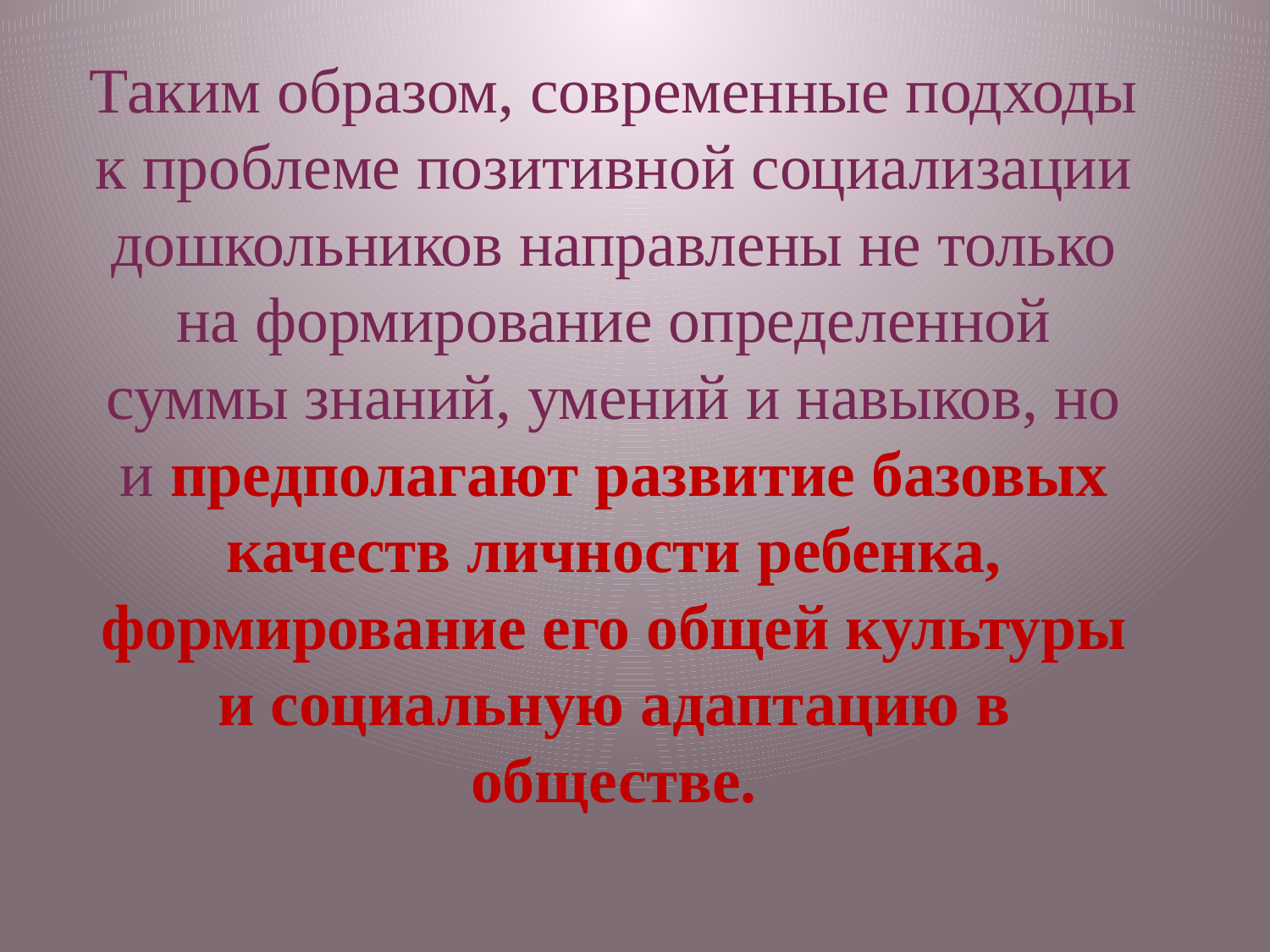

Таким образом, современные подходы к проблеме позитивной социализации дошкольников направлены не только на формирование определенной суммы знаний, умений и навыков, но и предполагают развитие базовых качеств личности ребенка, формирование его общей культуры и социальную адаптацию в обществе.